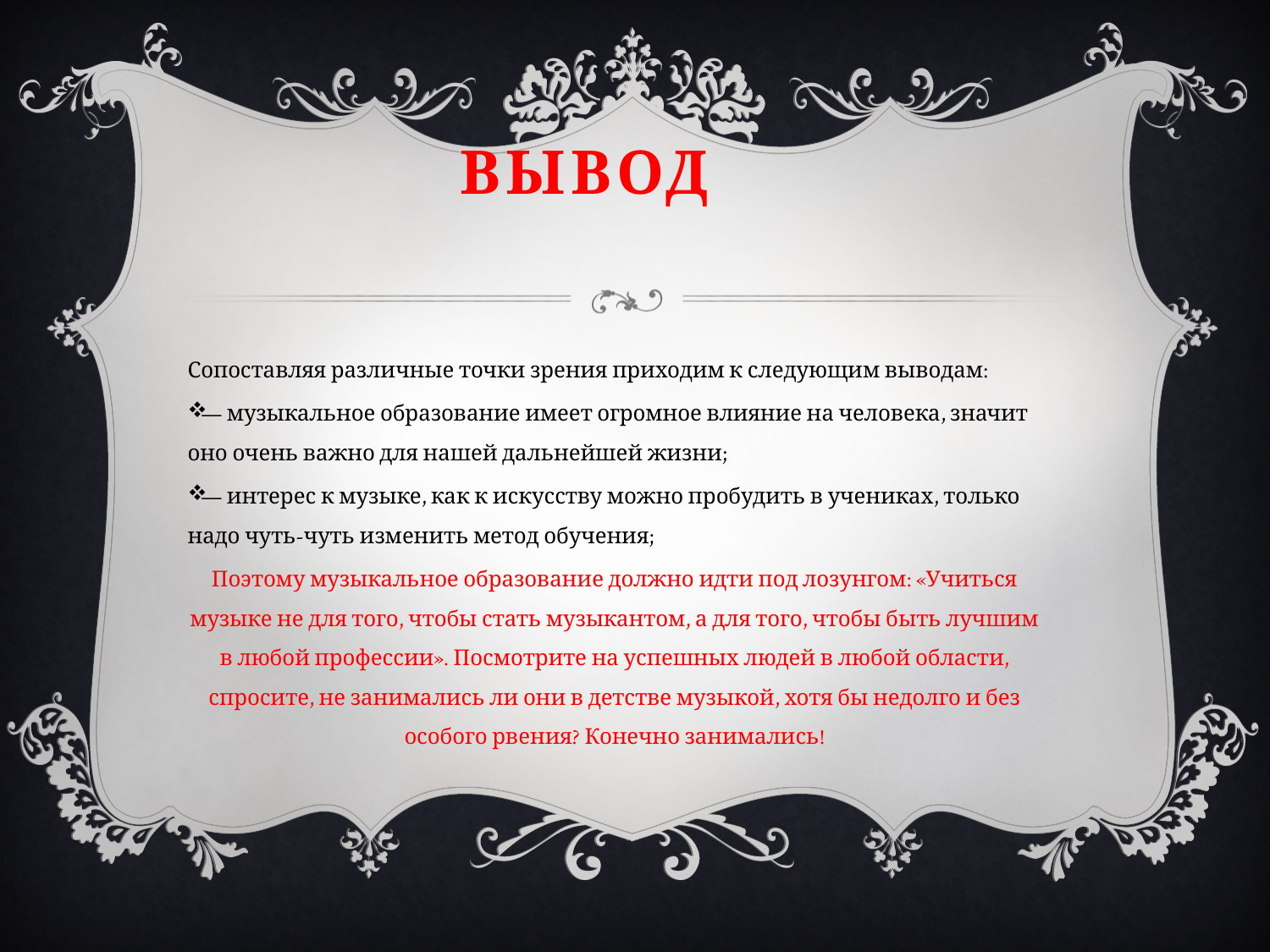

# Вывод
Сопоставляя различные точки зрения приходим к следующим выводам:
— музыкальное образование имеет огромное влияние на человека, значит оно очень важно для нашей дальнейшей жизни;
— интерес к музыке, как к искусству можно пробудить в учениках, только надо чуть-чуть изменить метод обучения;
Поэтому музыкальное образование должно идти под лозунгом: «Учиться музыке не для того, чтобы стать музыкантом, а для того, чтобы быть лучшим в любой профессии». Посмотрите на успешных людей в любой области, спросите, не занимались ли они в детстве музыкой, хотя бы недолго и без особого рвения? Конечно занимались!